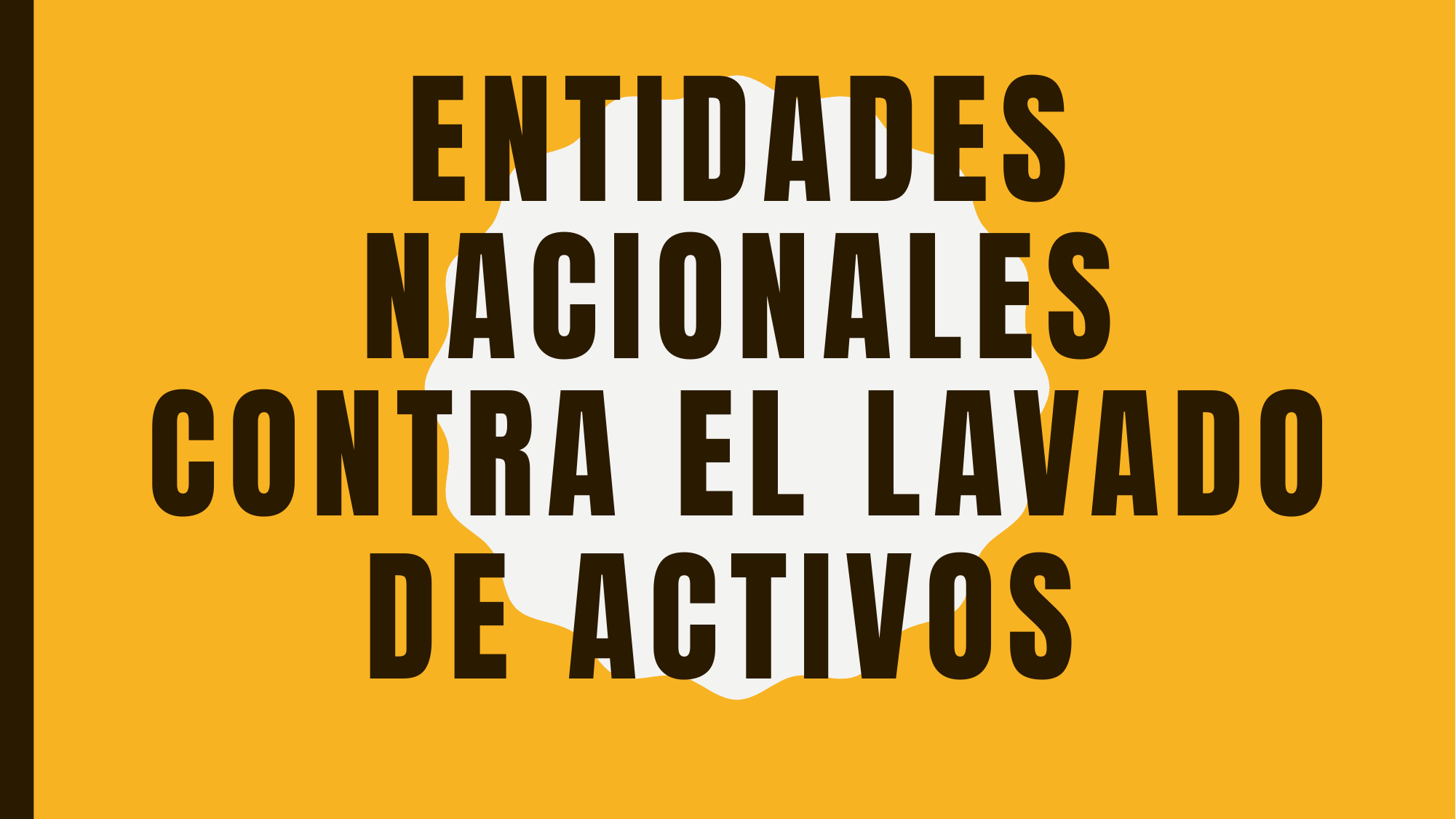

# Entidades nacionales contra el lavado de activos